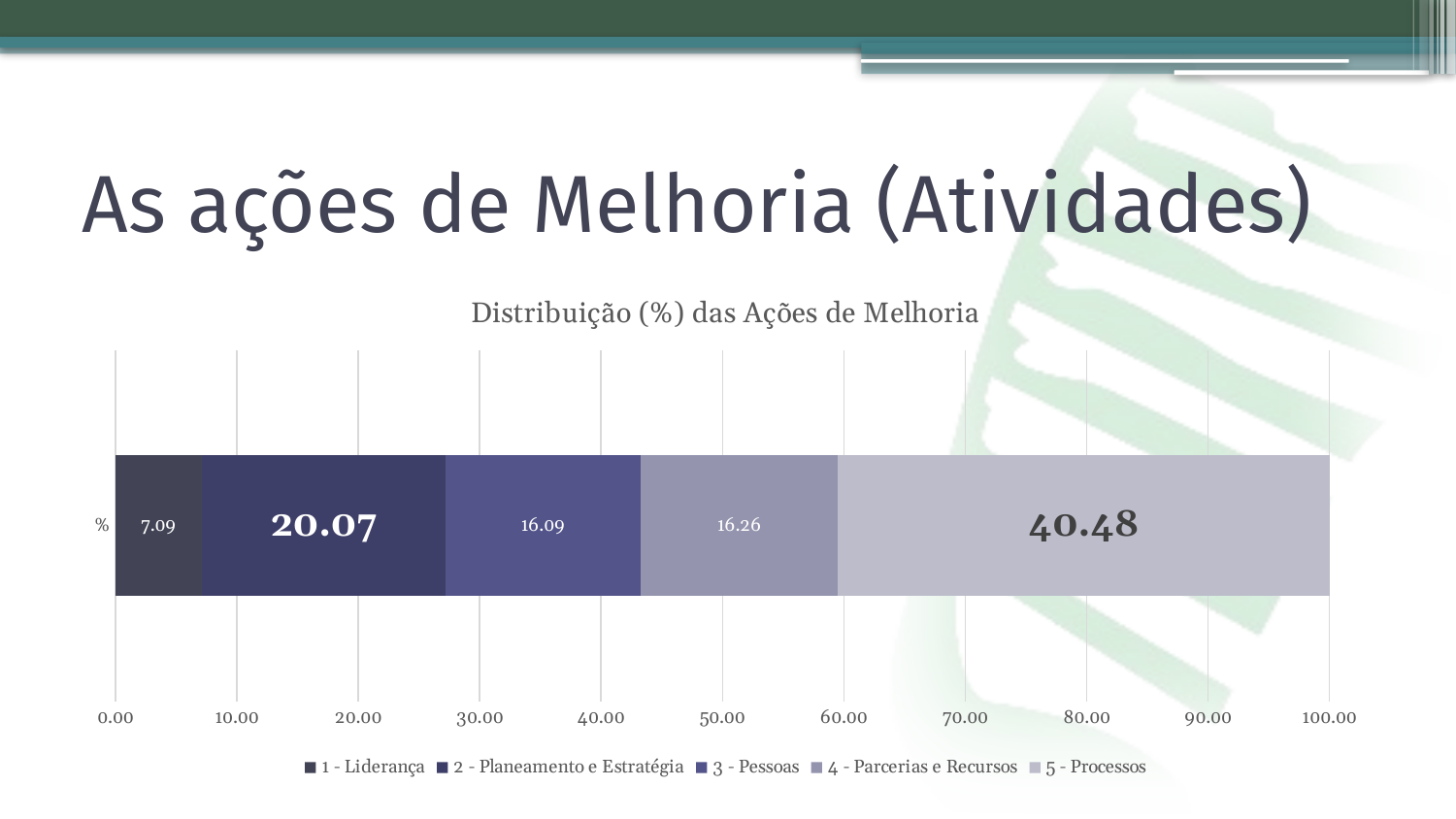

# As ações de Melhoria (Atividades)

### Chart:

| Category | 1 - Liderança | 2 - Planeamento e Estratégia | 3 - Pessoas | 4 - Parcerias e Recursos | 5 - Processos |
|---|---|---|---|---|---|
| % | 7.093425605536333 | 20.069204152249135 | 16.089965397923876 | 16.26297577854671 | 40.484429065743946 |